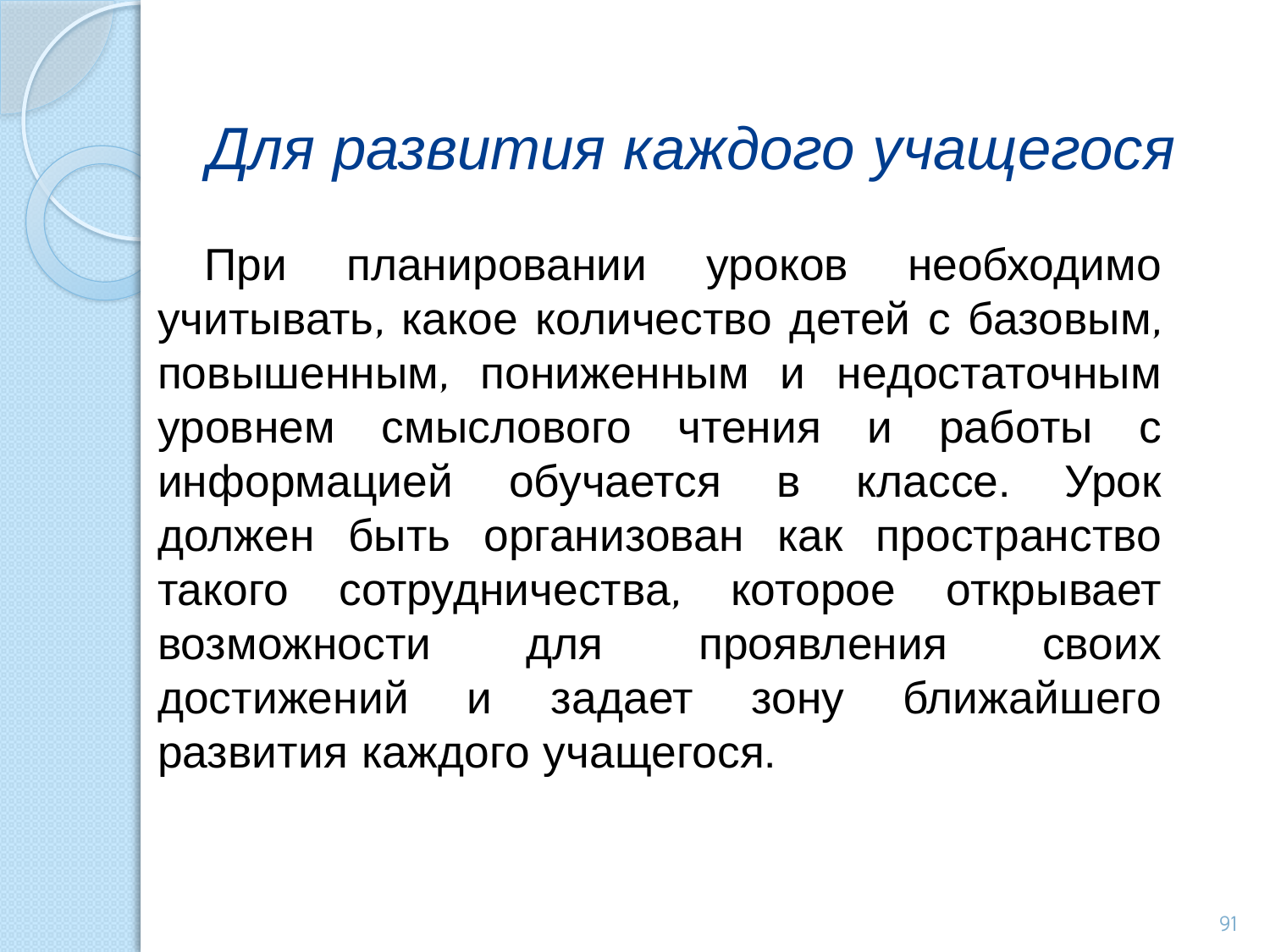

# Для развития каждого учащегося
При планировании уроков необходимо учитывать, какое количество детей с базовым, повышенным, пониженным и недостаточным уровнем смыслового чтения и работы с информацией обучается в классе. Урок должен быть организован как пространство такого сотрудничества, которое открывает возможности для проявления своих достижений и задает зону ближайшего развития каждого учащегося.

91